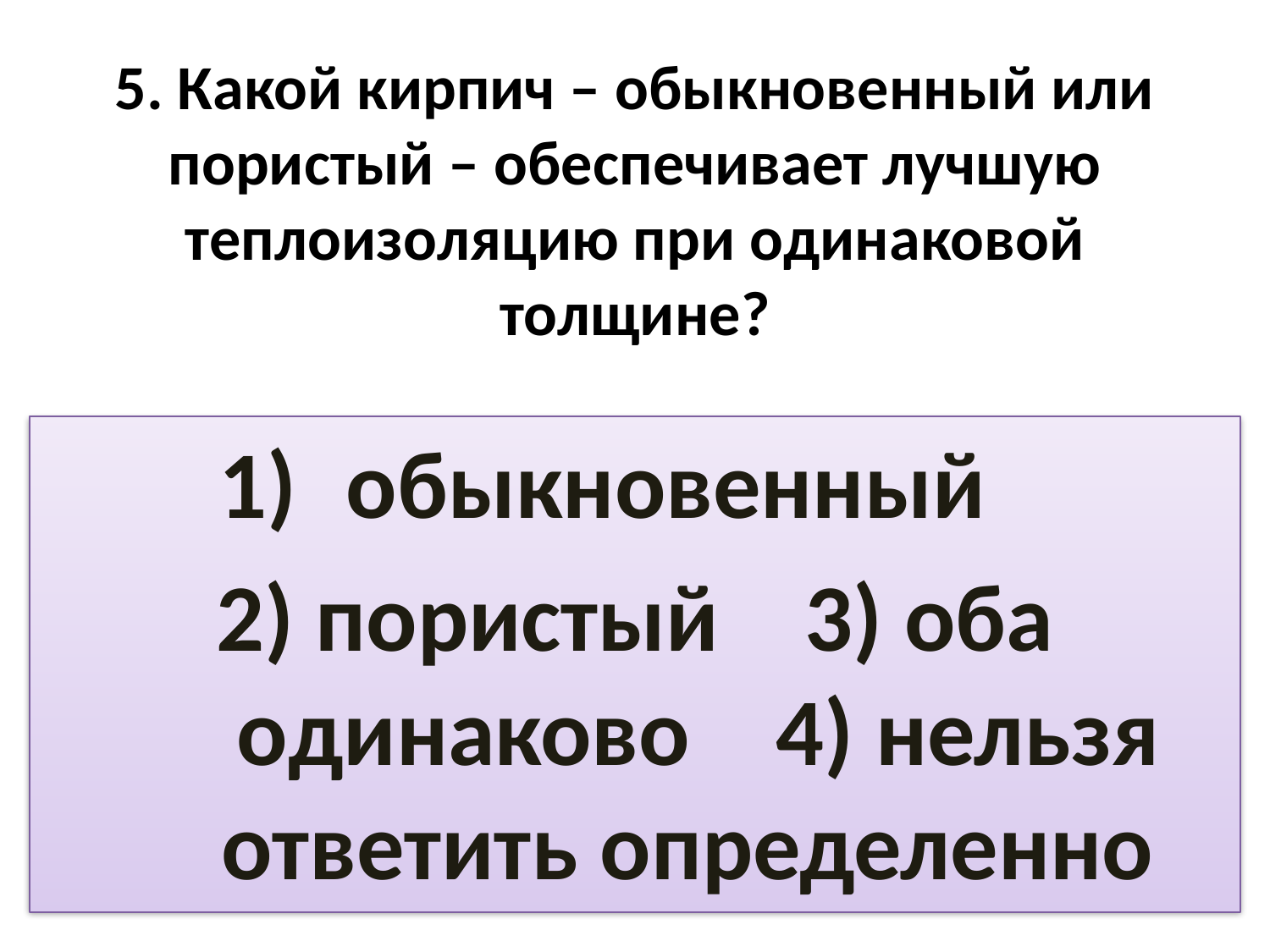

# 5. Какой кирпич – обыкновенный или пористый – обеспечивает лучшую теплоизоляцию при одинаковой толщине?
обыкновенный
2) пористый    3) оба одинаково    4) нельзя ответить определенно